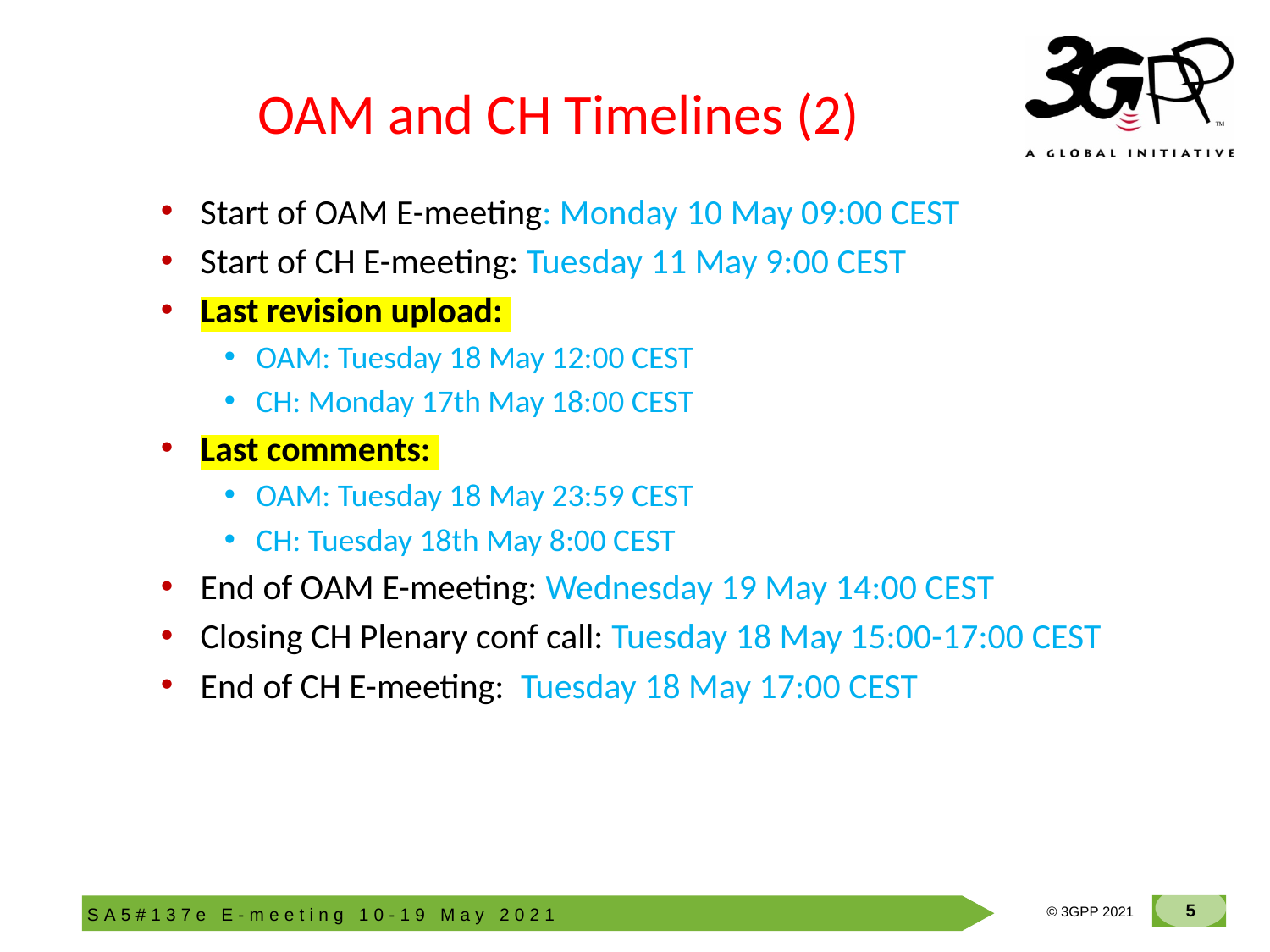

# OAM and CH Timelines (2)
Start of OAM E-meeting: Monday 10 May 09:00 CEST
Start of CH E-meeting: Tuesday 11 May 9:00 CEST
Last revision upload:
OAM: Tuesday 18 May 12:00 CEST
CH: Monday 17th May 18:00 CEST
Last comments:
OAM: Tuesday 18 May 23:59 CEST
CH: Tuesday 18th May 8:00 CEST
End of OAM E-meeting: Wednesday 19 May 14:00 CEST
Closing CH Plenary conf call: Tuesday 18 May 15:00-17:00 CEST
End of CH E-meeting:  Tuesday 18 May 17:00 CEST